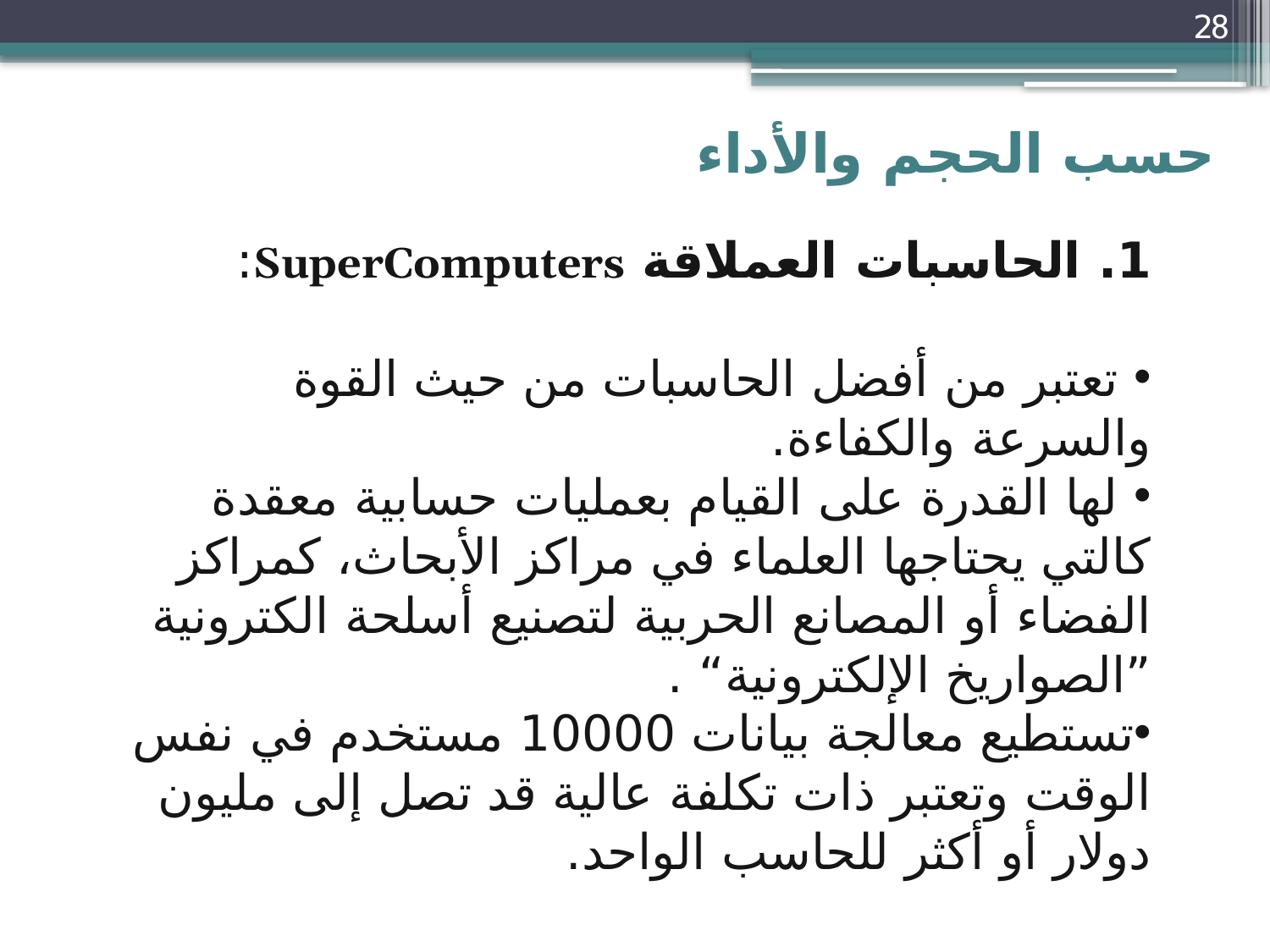

28
حسب الحجم والأداء
1. الحاسبات العملاقة SuperComputers:

 تعتبر من أفضل الحاسبات من حيث القوة والسرعة والكفاءة.
 لها القدرة على القيام بعمليات حسابية معقدة كالتي يحتاجها العلماء في مراكز الأبحاث، كمراكز الفضاء أو المصانع الحربية لتصنيع أسلحة الكترونية ”الصواريخ الإلكترونية“ .
تستطيع معالجة بيانات 10000 مستخدم في نفس الوقت وتعتبر ذات تكلفة عالية قد تصل إلى مليون دولار أو أكثر للحاسب الواحد.